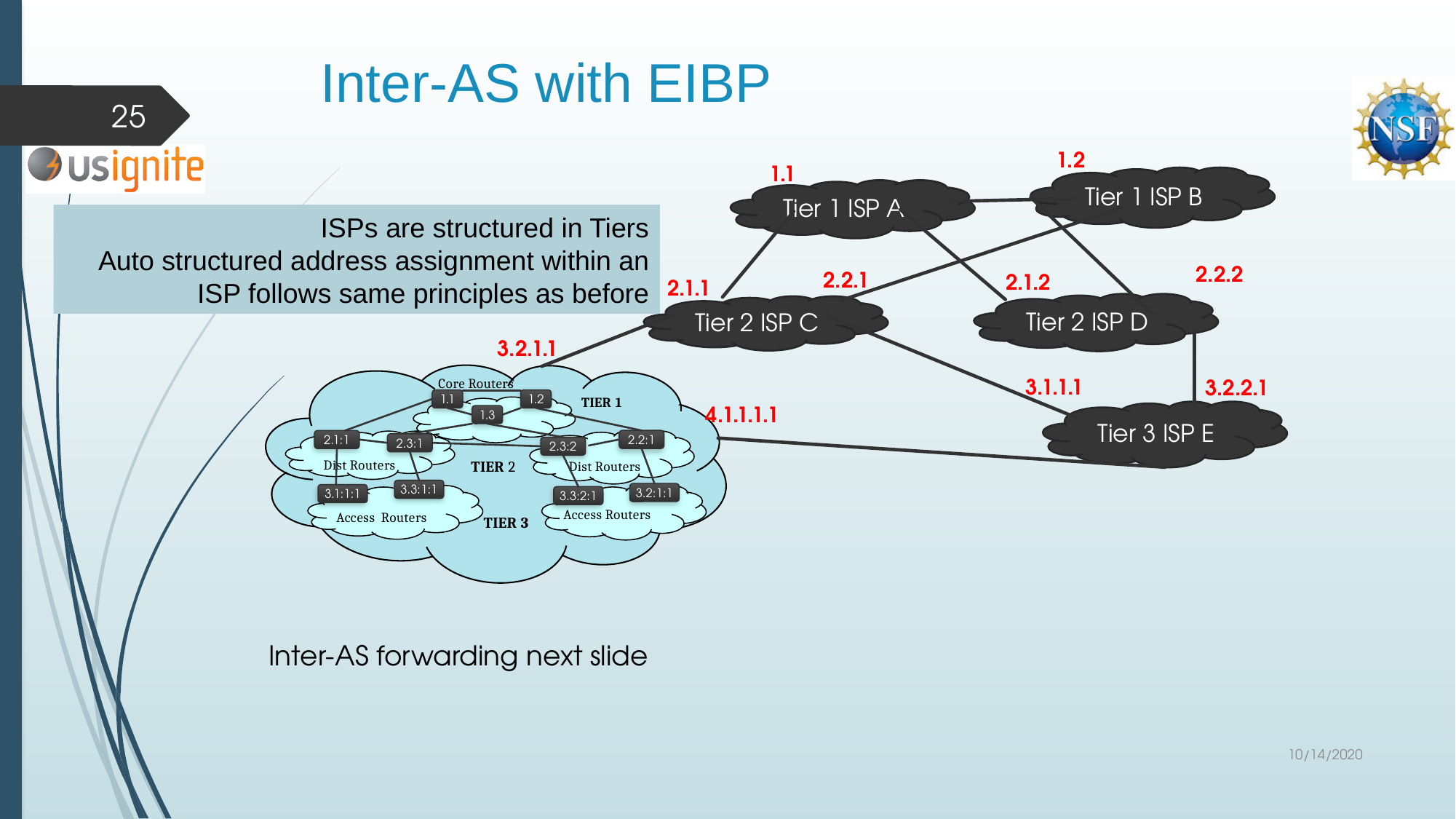

# Inter-AS with EIBP
25
1.2
1.1
Tier 1 ISP B
Tier 1 ISP A
ISPs are structured in Tiers
Auto structured address assignment within an ISP follows same principles as before
2.2.2
2.2.1
2.1.2
2.1.1
Tier 2 ISP D
Tier 2 ISP C
3.2.1.1

Core Routers
1.1
1.2
TIER 1

1.3
2.2:1
2.1:1

2.3:1
2.3:2
Dist Routers
TIER 2
Dist Routers
3.3:1:1
3.2:1:1
3.1:1:1

3.3:2:1
Access Routers
Access  Routers
TIER 3
3.1.1.1
3.2.2.1
4.1.1.1.1
Tier 3 ISP E
Inter-AS forwarding next slide
10/14/2020